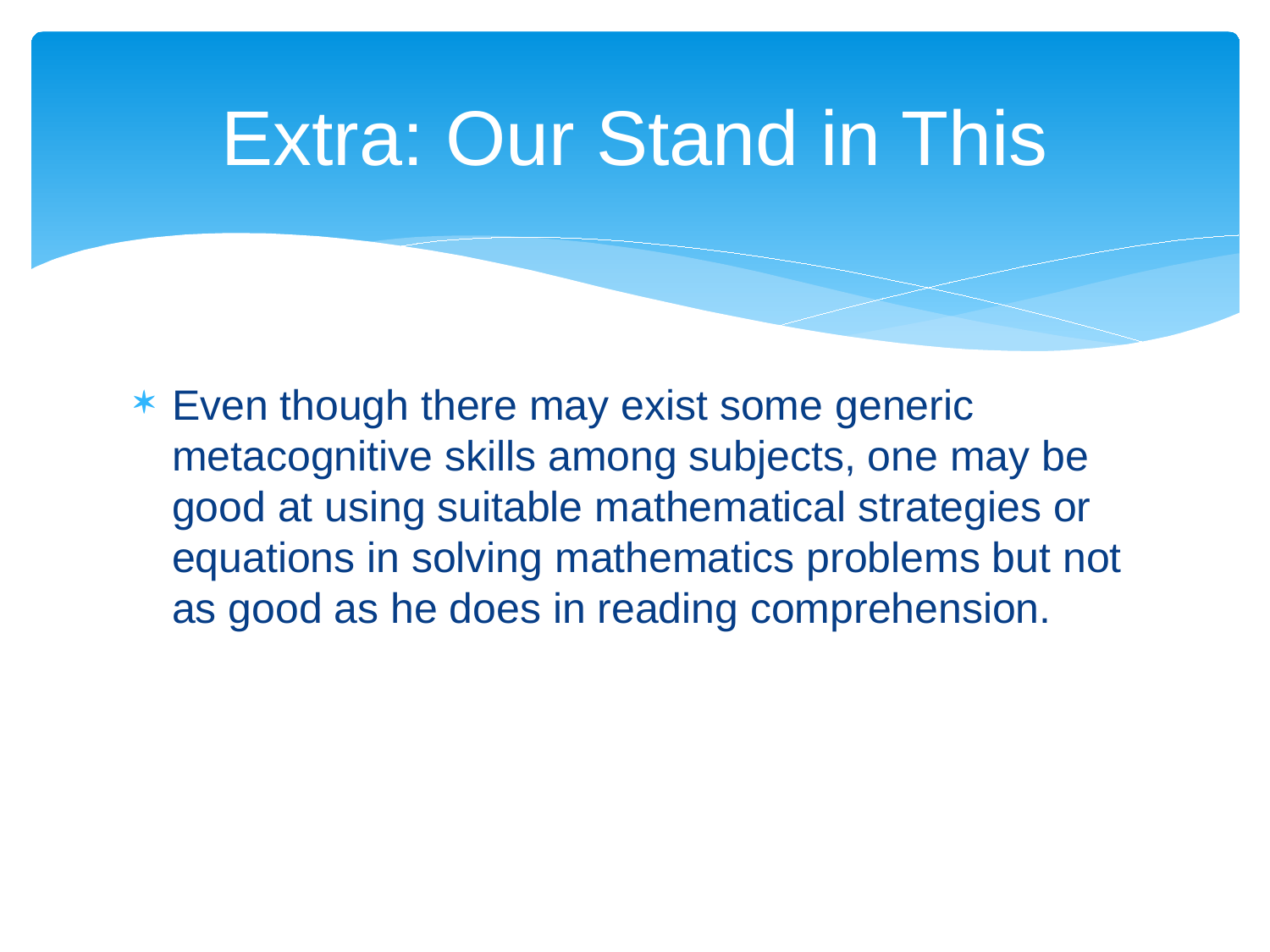

# Extra: Our Stand in This
Even though there may exist some generic metacognitive skills among subjects, one may be good at using suitable mathematical strategies or equations in solving mathematics problems but not as good as he does in reading comprehension.